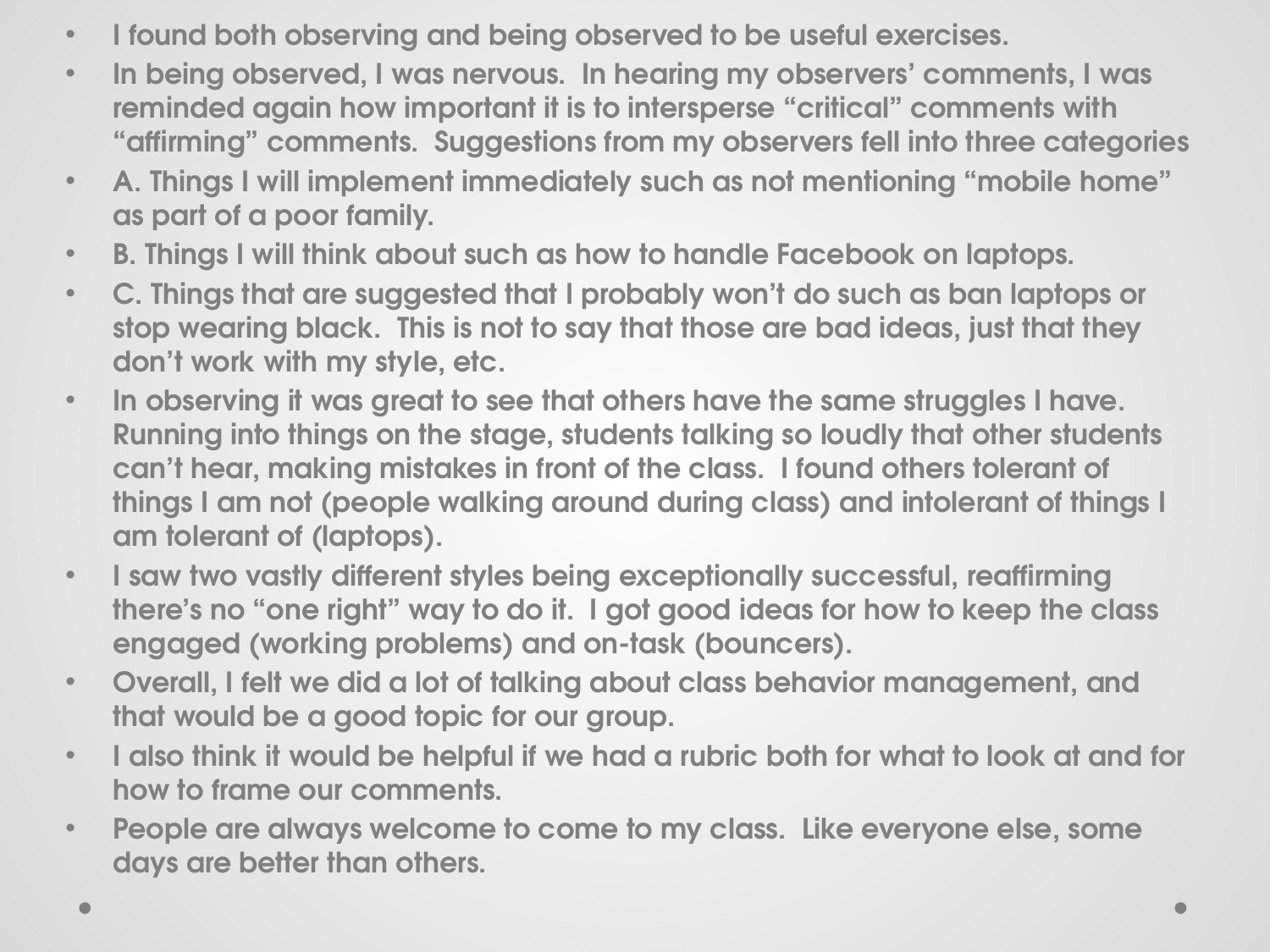

I found both observing and being observed to be useful exercises.
In being observed, I was nervous.  In hearing my observers’ comments, I was reminded again how important it is to intersperse “critical” comments with “affirming” comments.  Suggestions from my observers fell into three categories
A. Things I will implement immediately such as not mentioning “mobile home” as part of a poor family.
B. Things I will think about such as how to handle Facebook on laptops.
C. Things that are suggested that I probably won’t do such as ban laptops or stop wearing black.  This is not to say that those are bad ideas, just that they don’t work with my style, etc.
In observing it was great to see that others have the same struggles I have.  Running into things on the stage, students talking so loudly that other students can’t hear, making mistakes in front of the class.  I found others tolerant of things I am not (people walking around during class) and intolerant of things I am tolerant of (laptops).
I saw two vastly different styles being exceptionally successful, reaffirming there’s no “one right” way to do it.  I got good ideas for how to keep the class engaged (working problems) and on-task (bouncers).
Overall, I felt we did a lot of talking about class behavior management, and that would be a good topic for our group.
I also think it would be helpful if we had a rubric both for what to look at and for how to frame our comments.
People are always welcome to come to my class.  Like everyone else, some days are better than others.